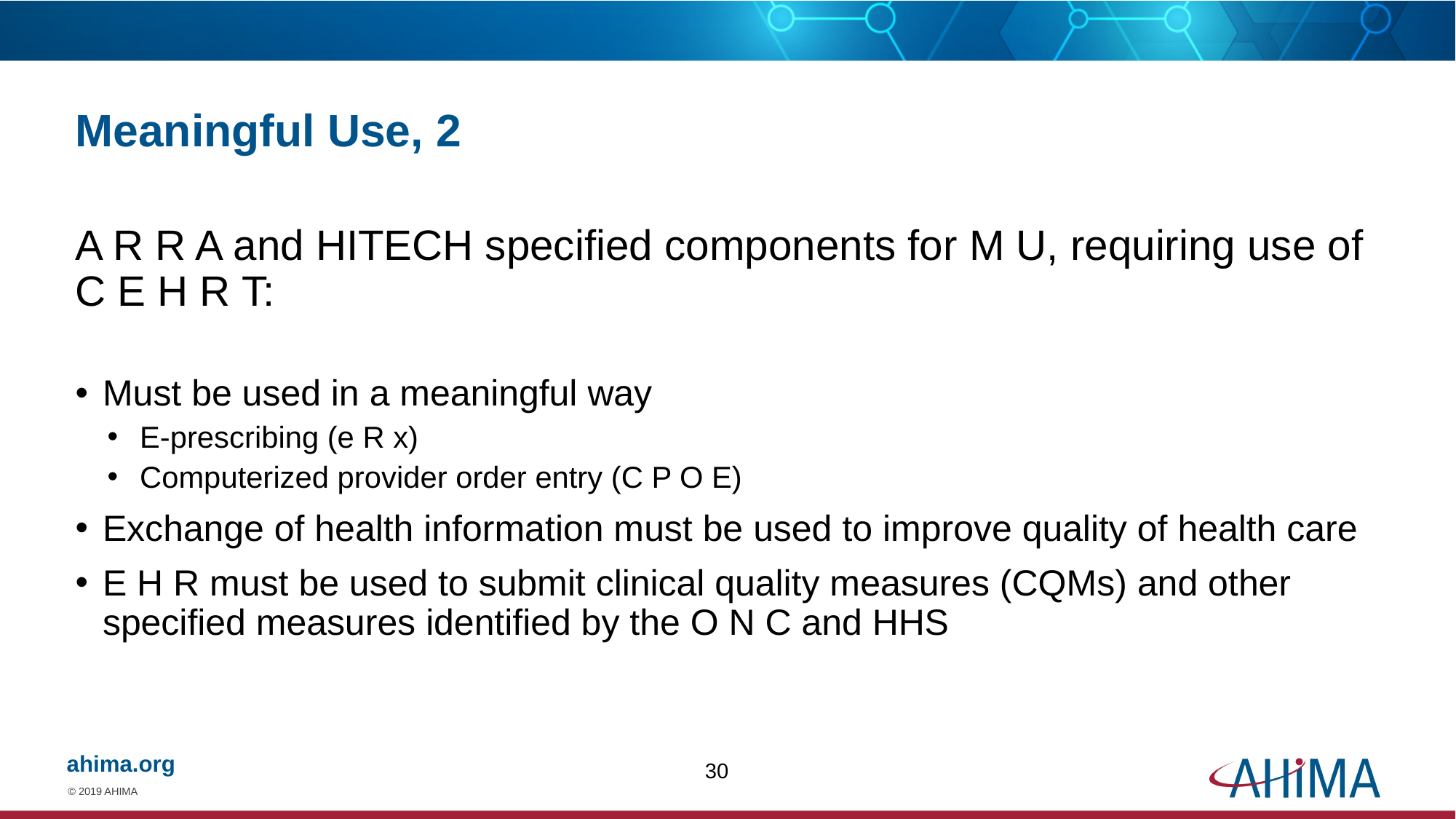

# Meaningful Use, 2
A R R A and HITECH specified components for M U, requiring use of C E H R T:

Must be used in a meaningful way
E-prescribing (e R x)
Computerized provider order entry (C P O E)
Exchange of health information must be used to improve quality of health care
E H R must be used to submit clinical quality measures (CQMs) and other specified measures identified by the O N C and HHS